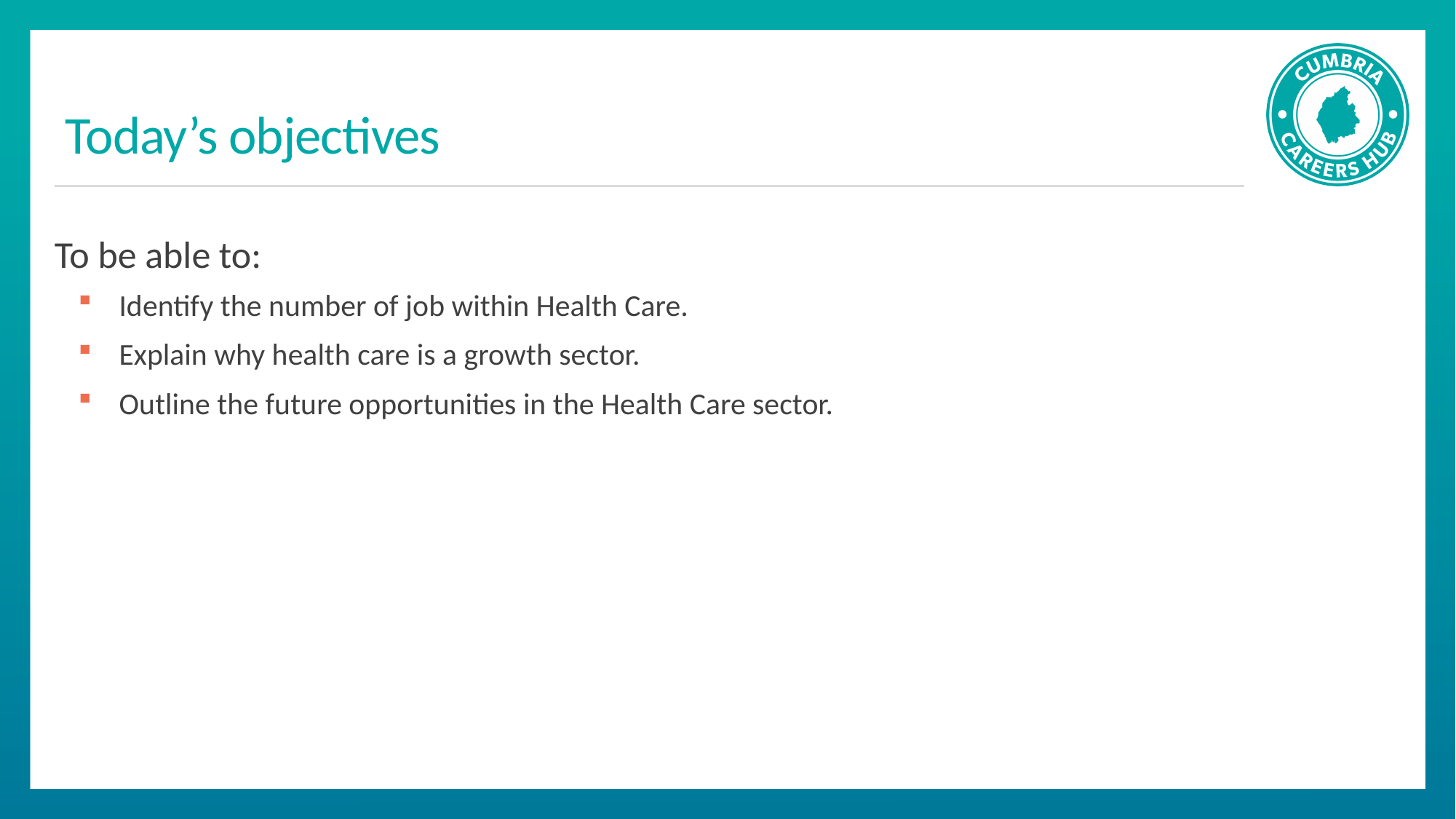

# Today’s objectives
To be able to:
Identify the number of job within Health Care.
Explain why health care is a growth sector.
Outline the future opportunities in the Health Care sector.